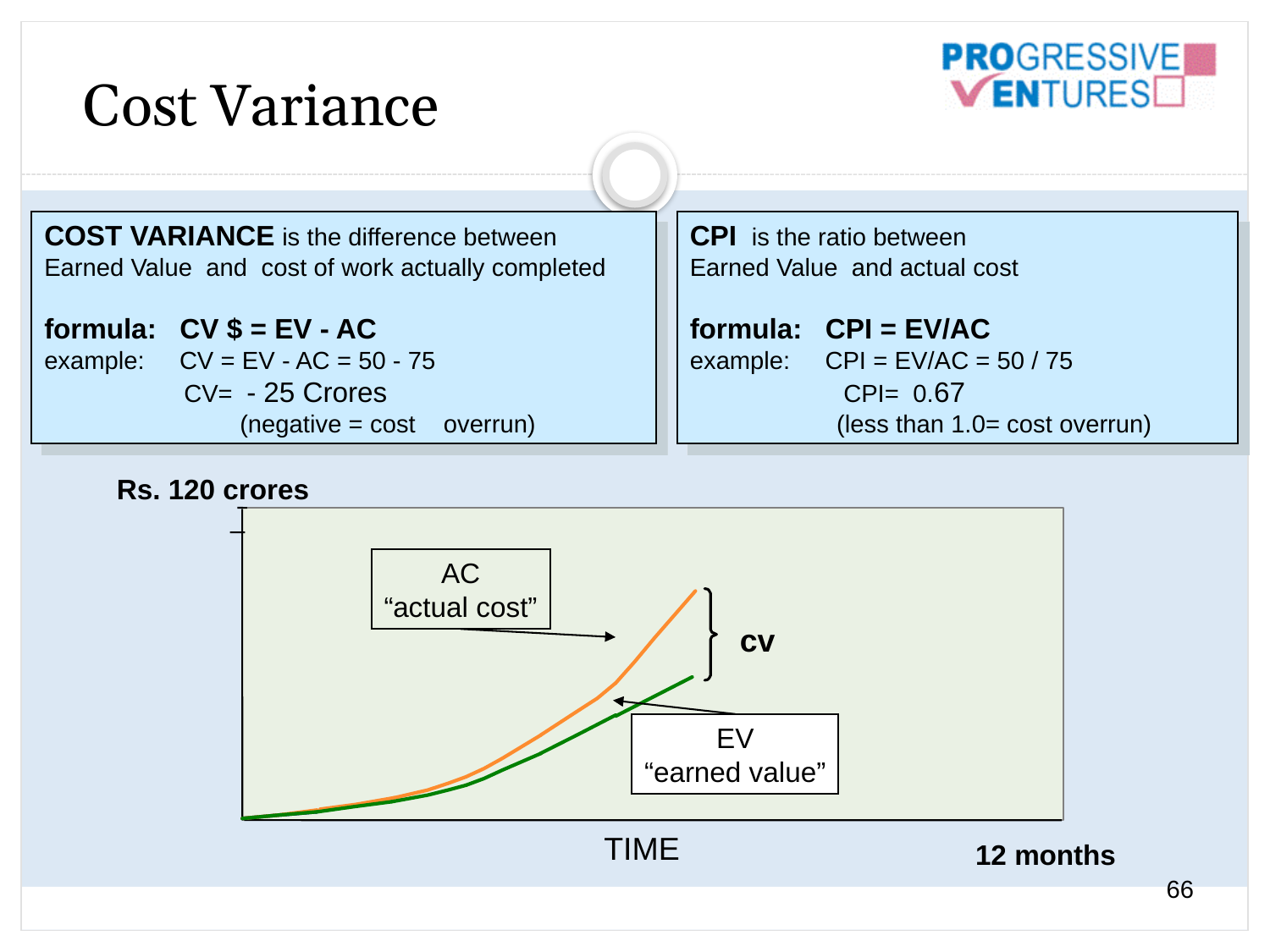

Cost Variance
COST VARIANCE is the difference between
Earned Value  and  cost of work actually completed

formula:   CV $ = EV - AC
example:     CV = EV - AC = 50 - 75
                    CV=  - 25 Crores
                            (negative = cost    overrun)
CPI  is the ratio between
Earned Value  and actual cost

formula:   CPI = EV/AC
example:     CPI = EV/AC = 50 / 75
                      CPI=  0.67
                     (less than 1.0= cost overrun)
 Rs. 120 crores

AC
“actual cost”

cv

EV
“earned value”

TIME
12 months
66